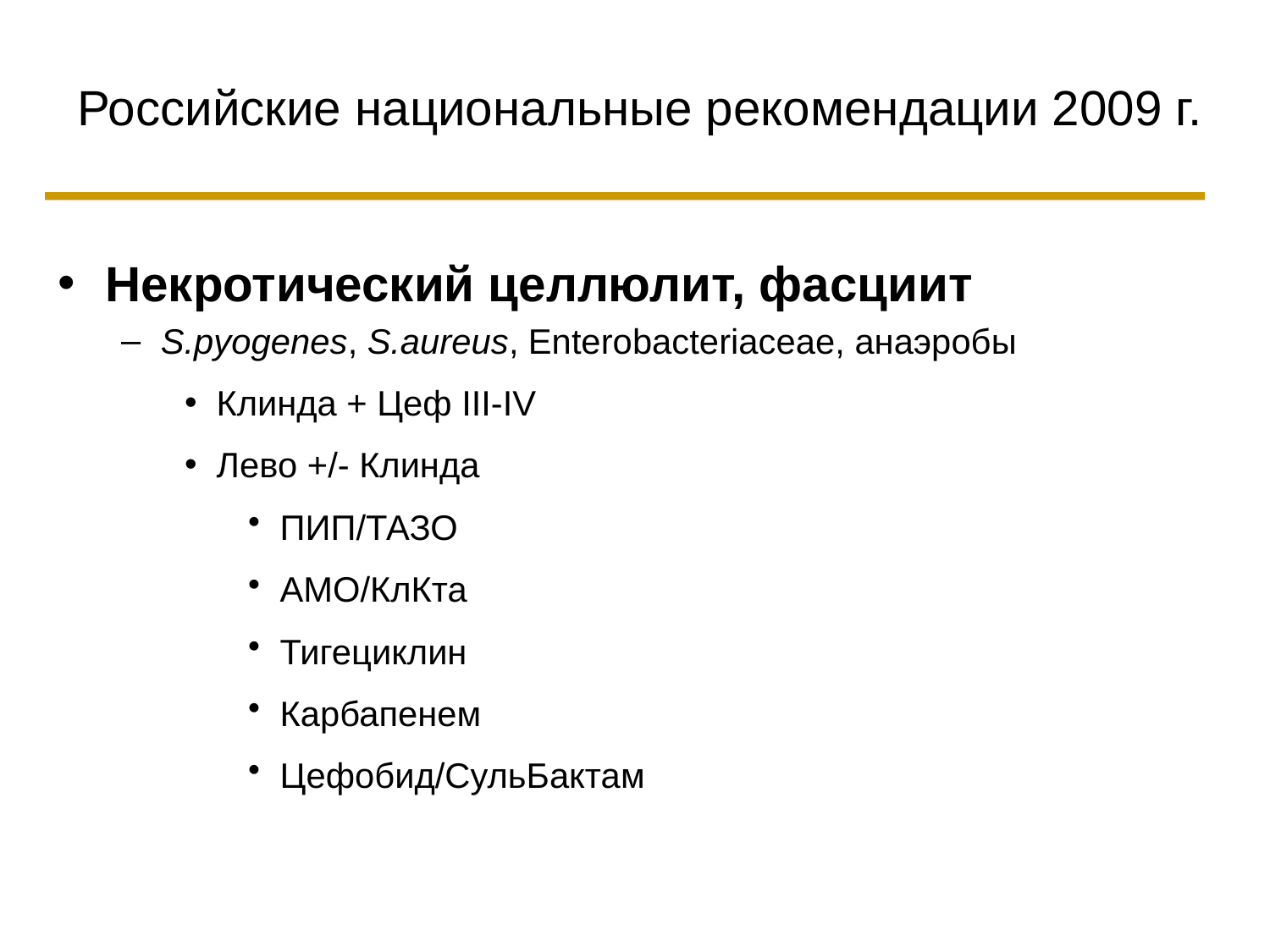

# Российские национальные рекомендации 2009 г.

Некротический целлюлит, фасциит
S.pyogenes, S.aureus, Enterobacteriaceae, анаэробы
Клинда + Цеф III-IV
Лево +/- Клинда
ПИП/ТАЗО
АМО/КлКта
Тигециклин
Карбапенем
Цефобид/СульБактам